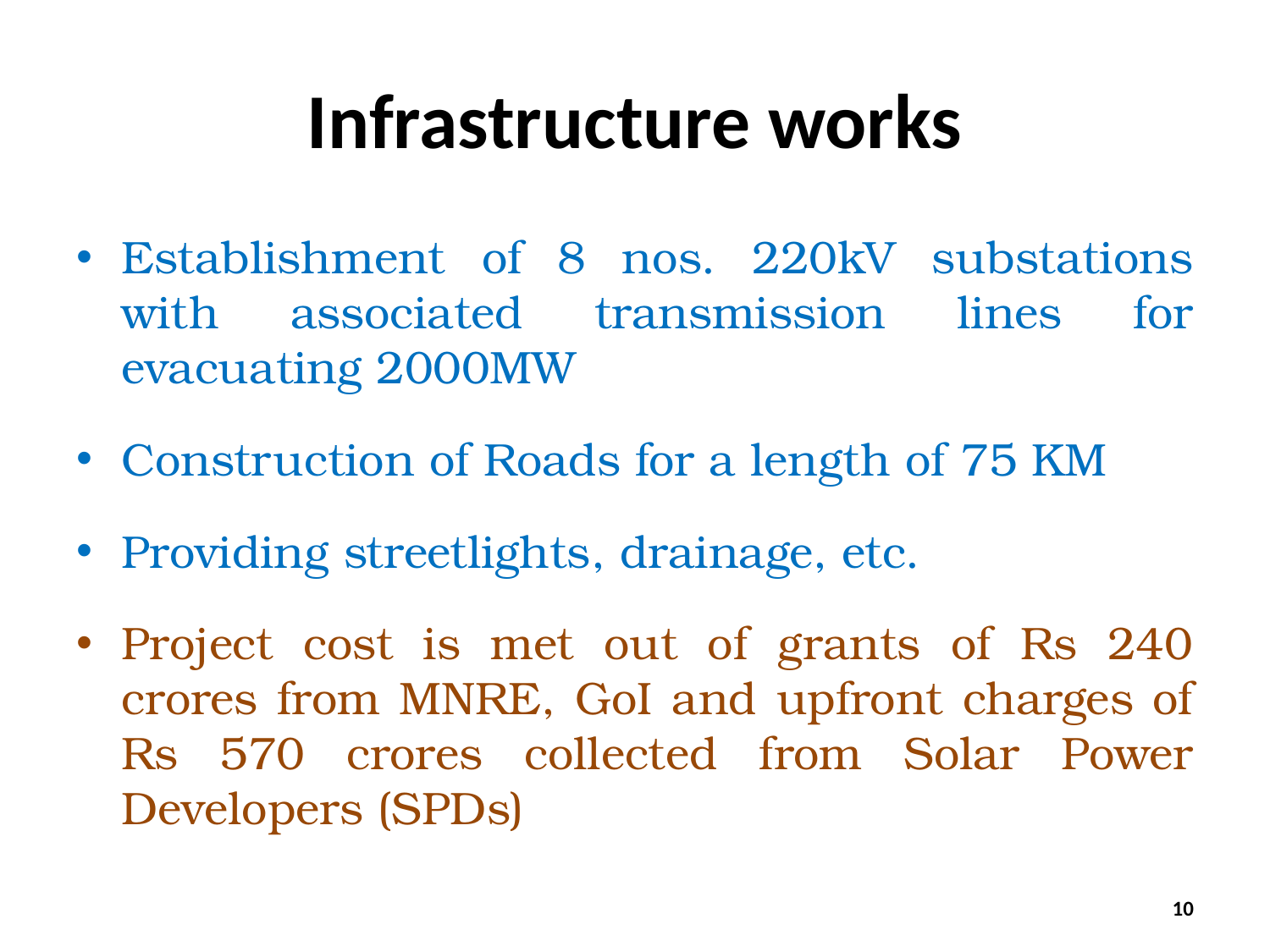

# Infrastructure works
Establishment of 8 nos. 220kV substations with associated transmission lines for evacuating 2000MW

Construction of Roads for a length of 75 KM

Providing streetlights, drainage, etc.

Project cost is met out of grants of Rs 240 crores from MNRE, GoI and upfront charges of Rs 570 crores collected from Solar Power Developers (SPDs)

10